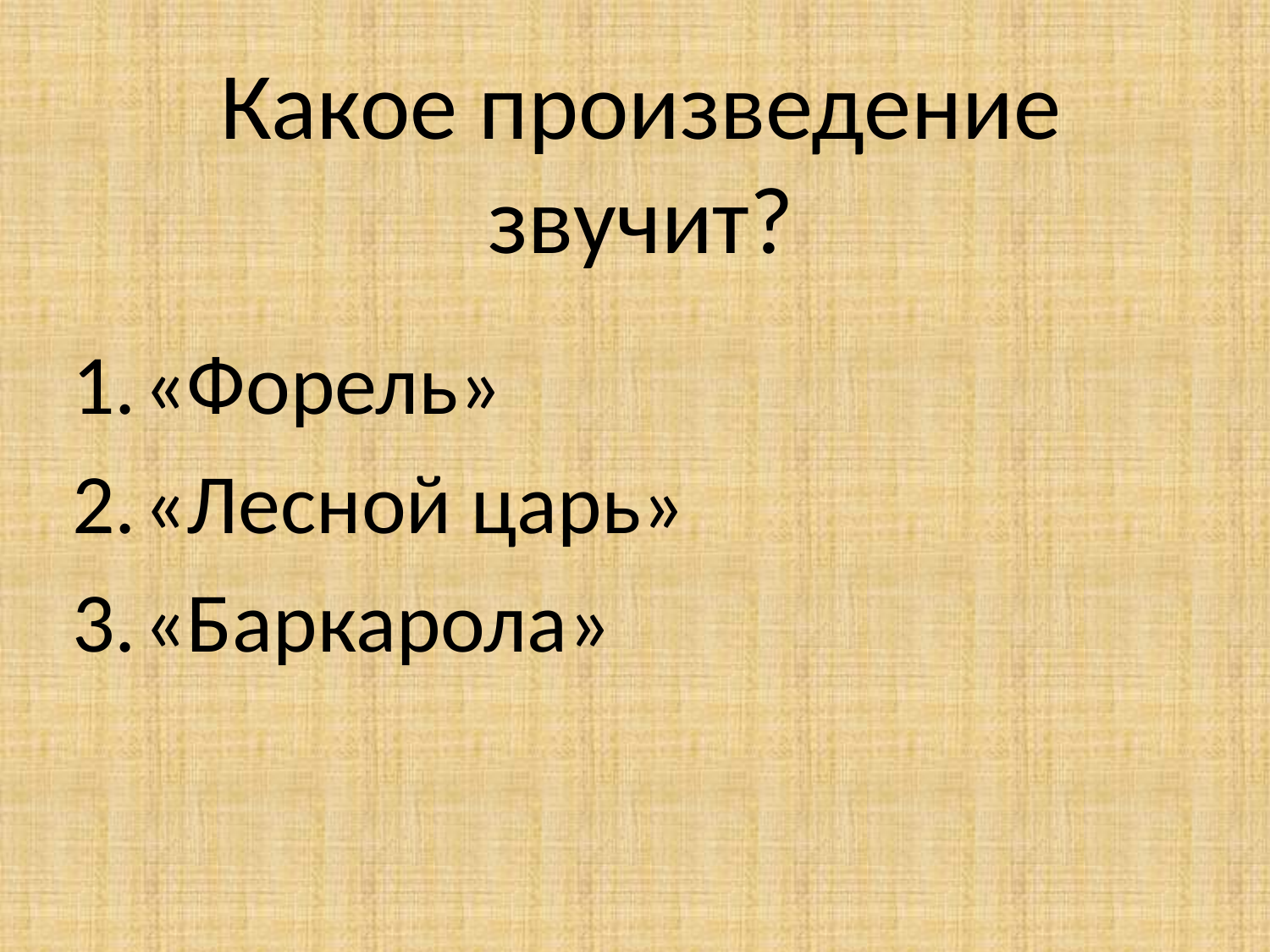

# Какое произведение звучит?
«Форель»
«Лесной царь»
«Баркарола»